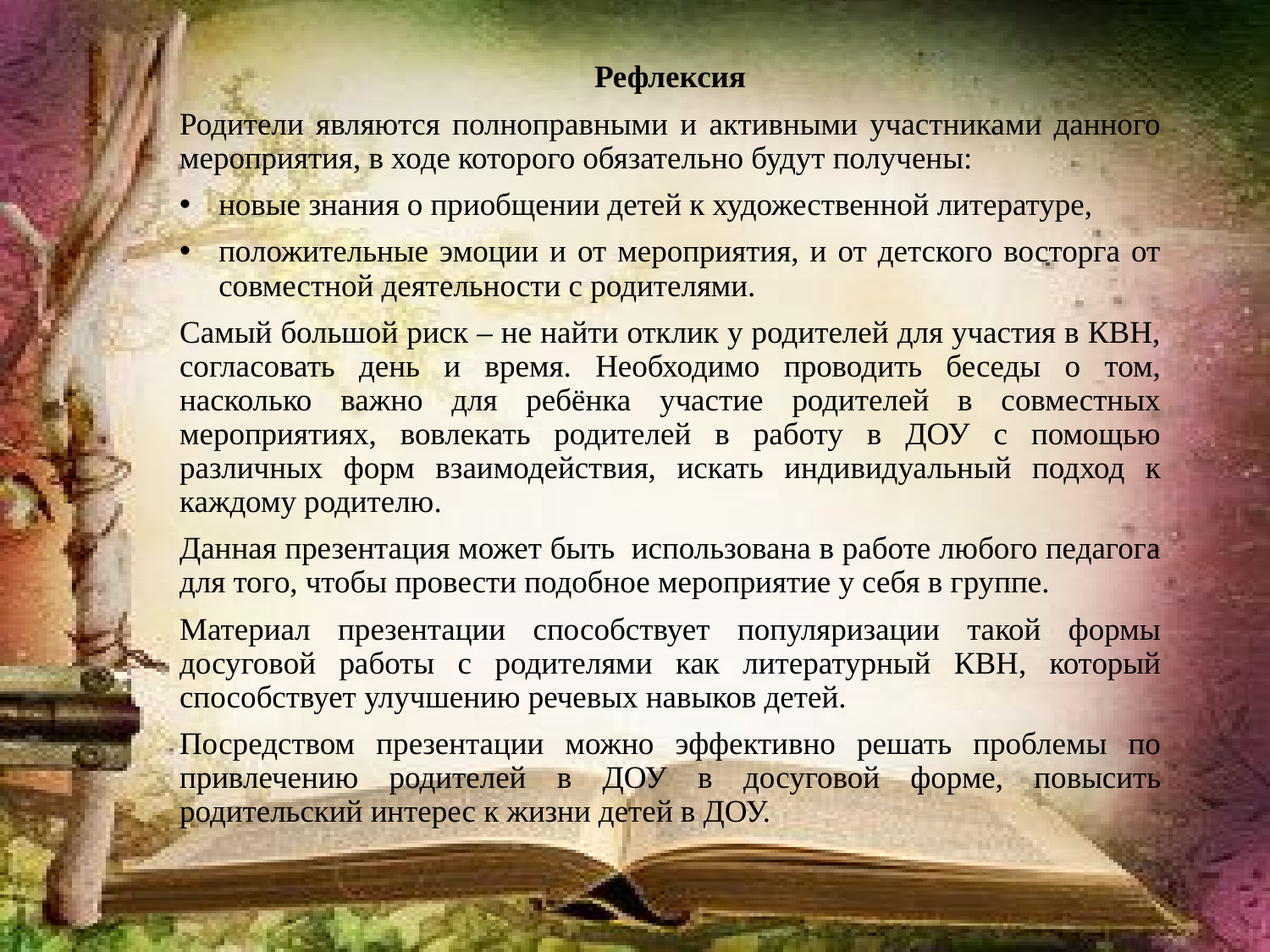

Рефлексия
Родители являются полноправными и активными участниками данного мероприятия, в ходе которого обязательно будут получены:
новые знания о приобщении детей к художественной литературе,
положительные эмоции и от мероприятия, и от детского восторга от совместной деятельности с родителями.
Самый большой риск – не найти отклик у родителей для участия в КВН, согласовать день и время. Необходимо проводить беседы о том, насколько важно для ребёнка участие родителей в совместных мероприятиях, вовлекать родителей в работу в ДОУ с помощью различных форм взаимодействия, искать индивидуальный подход к каждому родителю.
Данная презентация может быть  использована в работе любого педагога для того, чтобы провести подобное мероприятие у себя в группе.
Материал презентации способствует популяризации такой формы досуговой работы с родителями как литературный КВН, который способствует улучшению речевых навыков детей.
Посредством презентации можно эффективно решать проблемы по привлечению родителей в ДОУ в досуговой форме, повысить родительский интерес к жизни детей в ДОУ.